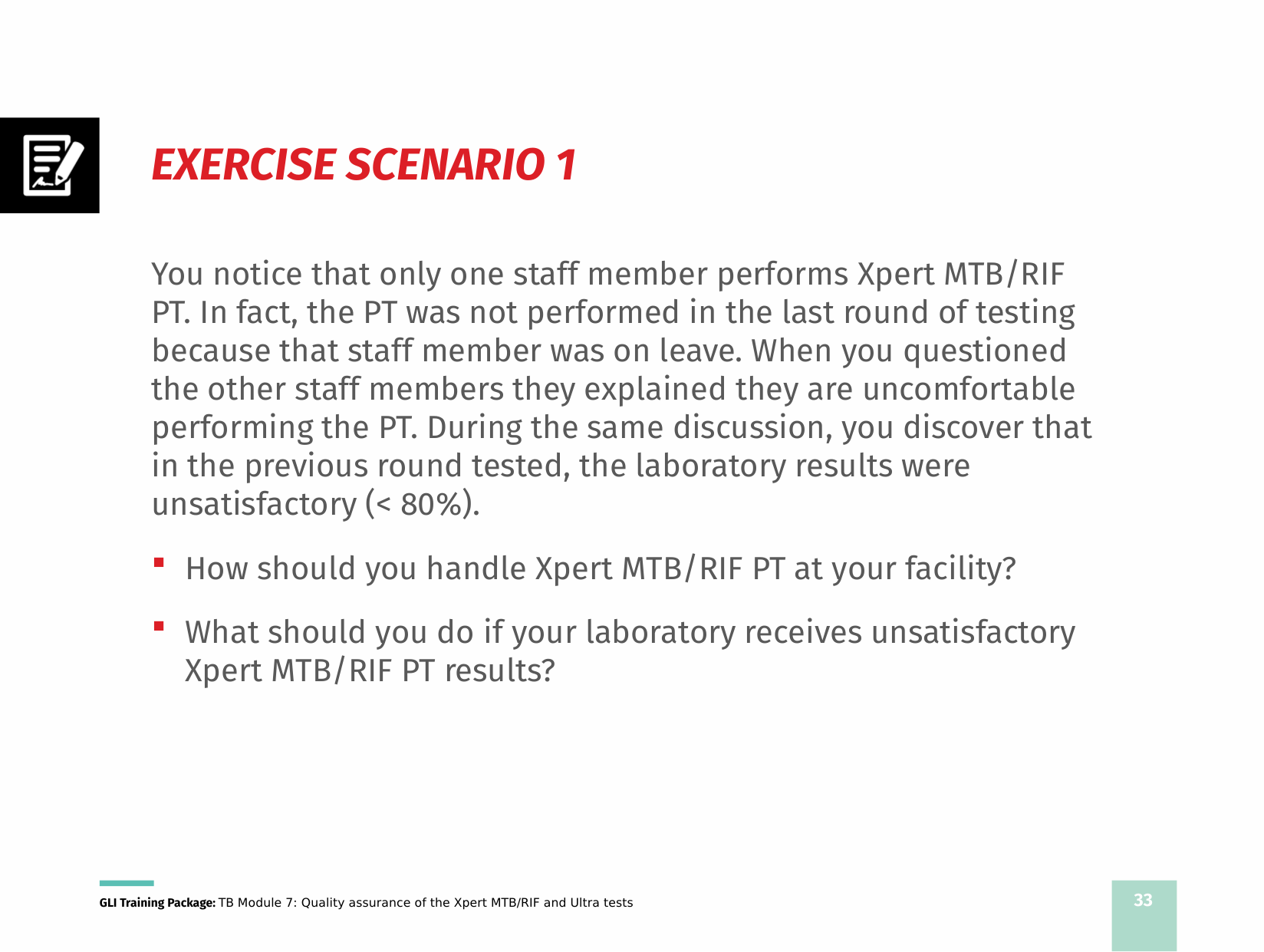

# EXERCISE SCENARIO 1
You notice that only one staff member performs Xpert MTB/RIF PT. In fact, the PT was not performed in the last round of testing because that staff member was on leave. When you questioned the other staff members they explained they are uncomfortable performing the PT. During the same discussion, you discover that in the previous round tested, the laboratory results were unsatisfactory (< 80%).
How should you handle Xpert MTB/RIF PT at your facility?
What should you do if your laboratory receives unsatisfactory Xpert MTB/RIF PT results?